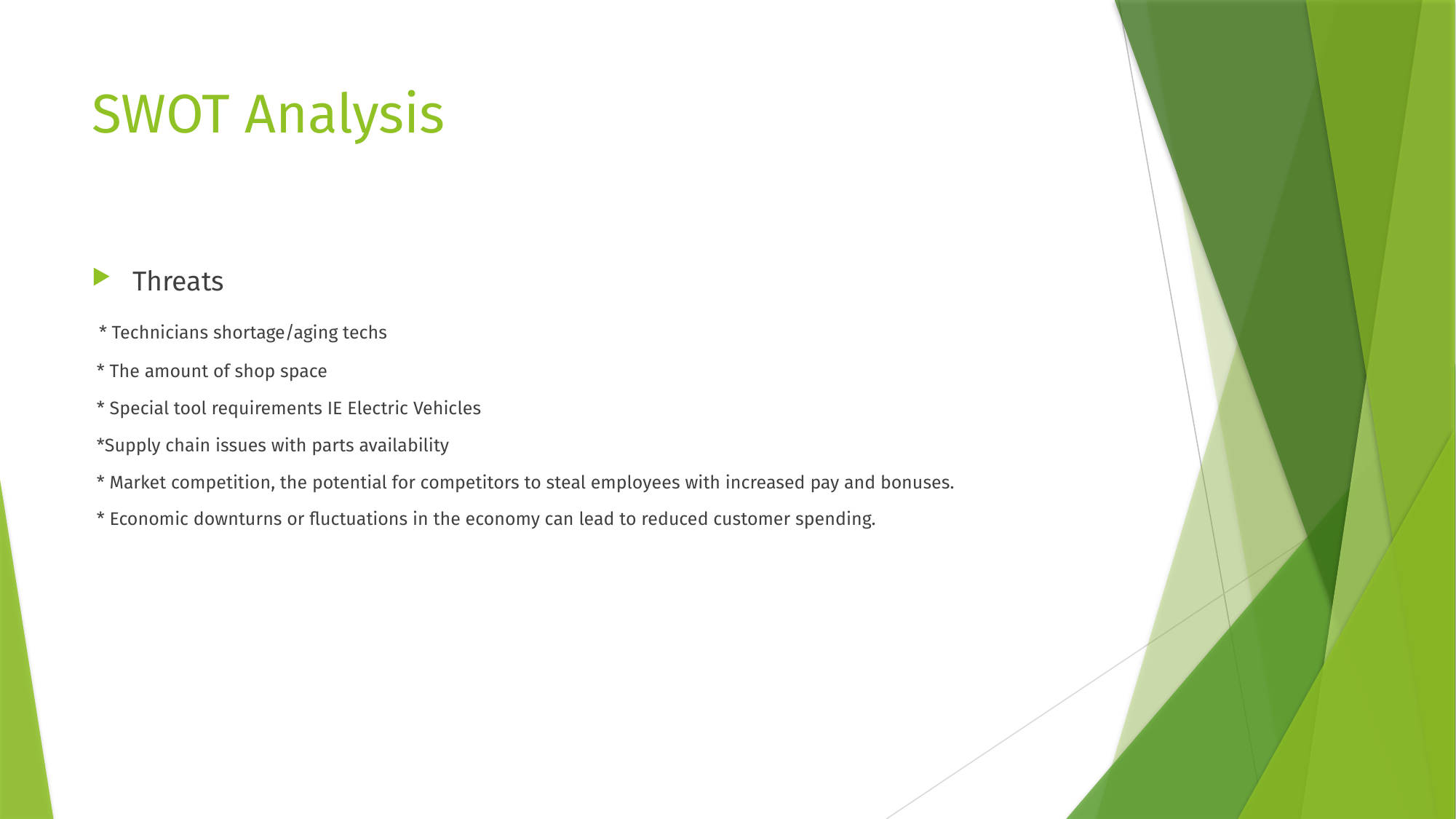

# SWOT Analysis
Threats
 * Technicians shortage/aging techs
 * The amount of shop space
 * Special tool requirements IE Electric Vehicles
 *Supply chain issues with parts availability
 * Market competition, the potential for competitors to steal employees with increased pay and bonuses.
 * Economic downturns or fluctuations in the economy can lead to reduced customer spending.